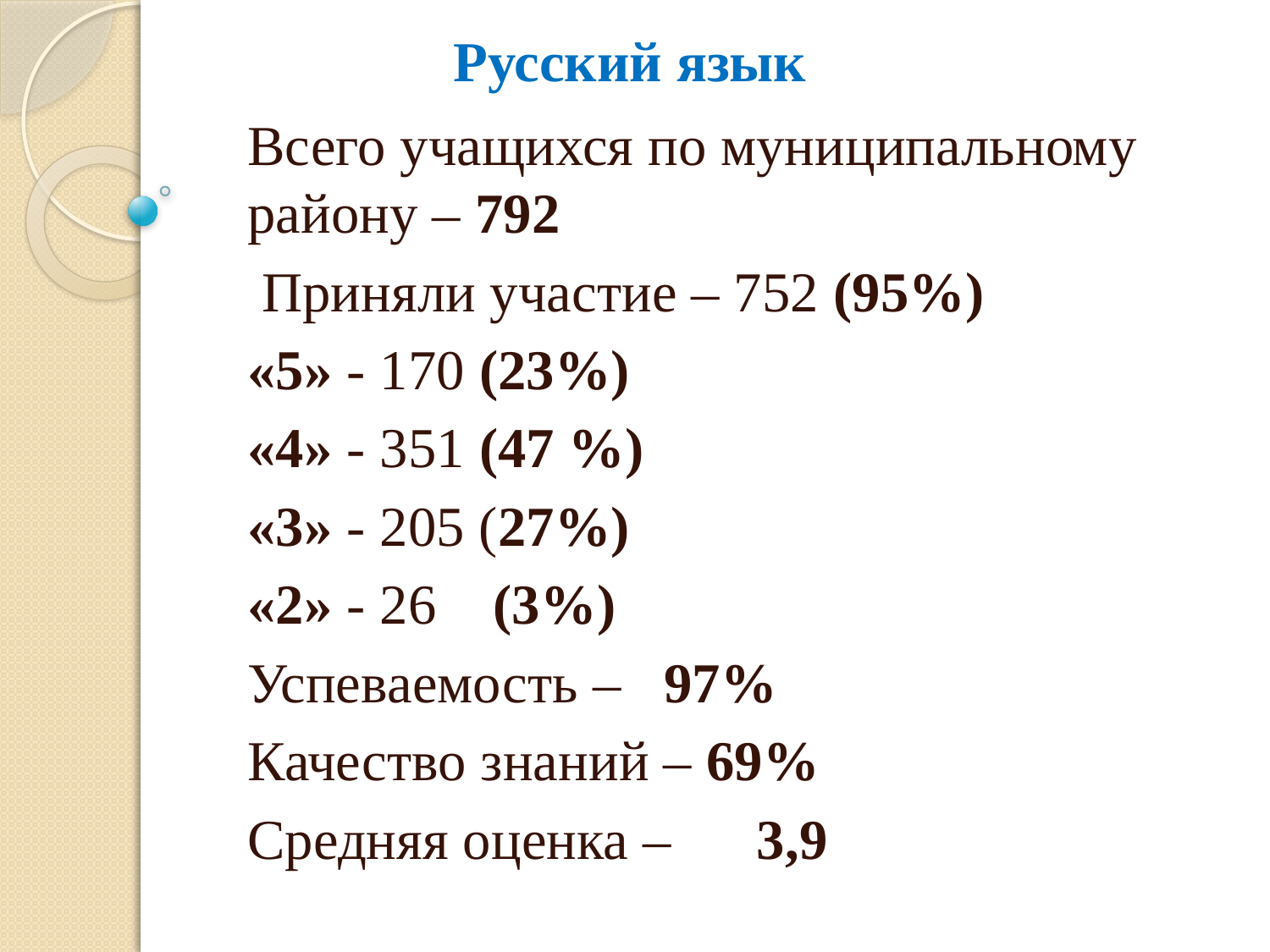

# Русский язык
Всего учащихся по муниципальному району – 792
 Приняли участие – 752 (95%)
«5» - 170 (23%)
«4» - 351 (47 %)
«3» - 205 (27%)
«2» - 26    (3%)
Успеваемость –   97%
Качество знаний – 69%
Средняя оценка –      3,9